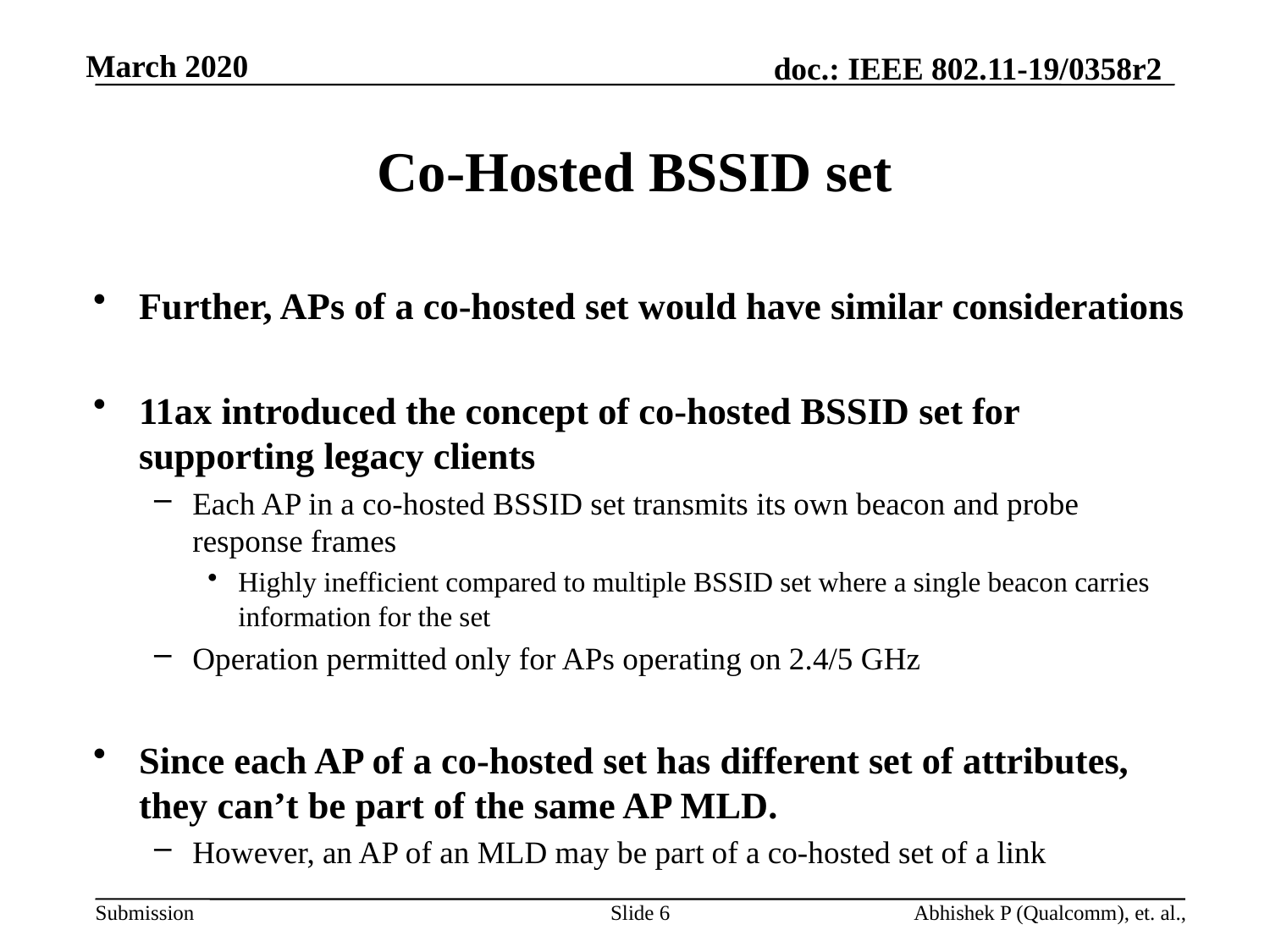

# Co-Hosted BSSID set
Further, APs of a co-hosted set would have similar considerations

11ax introduced the concept of co-hosted BSSID set for supporting legacy clients
Each AP in a co-hosted BSSID set transmits its own beacon and probe response frames
Highly inefficient compared to multiple BSSID set where a single beacon carries information for the set
Operation permitted only for APs operating on 2.4/5 GHz

Since each AP of a co-hosted set has different set of attributes, they can’t be part of the same AP MLD.
However, an AP of an MLD may be part of a co-hosted set of a link
Slide 6
Abhishek P (Qualcomm), et. al.,